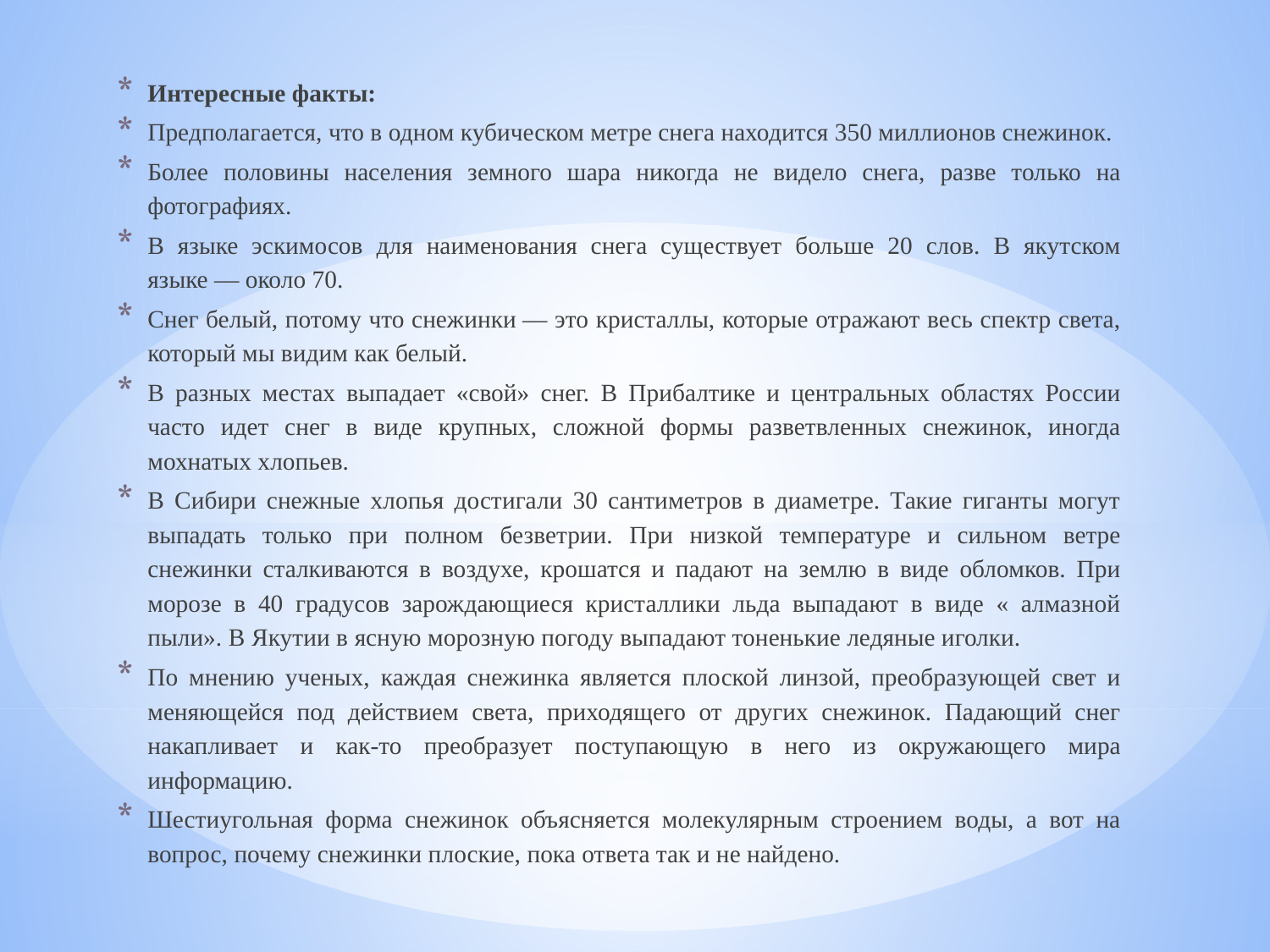

Интересные факты:
Предполагается, что в одном кубическом метре снега находится 350 миллионов снежинок.
Более половины населения земного шара никогда не видело снега, разве только на фотографиях.
В языке эскимосов для наименования снега существует больше 20 слов. В якутском языке — около 70.
Снег белый, потому что снежинки — это кристаллы, которые отражают весь спектр света, который мы видим как белый.
В разных местах выпадает «свой» снег. В Прибалтике и центральных областях России часто идет снег в виде крупных, сложной формы разветвленных снежинок, иногда мохнатых хлопьев.
В Сибири снежные хлопья достигали 30 сантиметров в диаметре. Такие гиганты могут выпадать только при полном безветрии. При низкой температуре и сильном ветре снежинки сталкиваются в воздухе, крошатся и падают на землю в виде обломков. При морозе в 40 градусов зарождающиеся кристаллики льда выпадают в виде « алмазной пыли». В Якутии в ясную морозную погоду выпадают тоненькие ледяные иголки.
По мнению ученых, каждая снежинка является плоской линзой, преобразующей свет и меняющейся под действием света, приходящего от других снежинок. Падающий снег накапливает и как-то преобразует поступающую в него из окружающего мира информацию.
Шестиугольная форма снежинок объясняется молекулярным строением воды, а вот на вопрос, почему снежинки плоские, пока ответа так и не найдено.